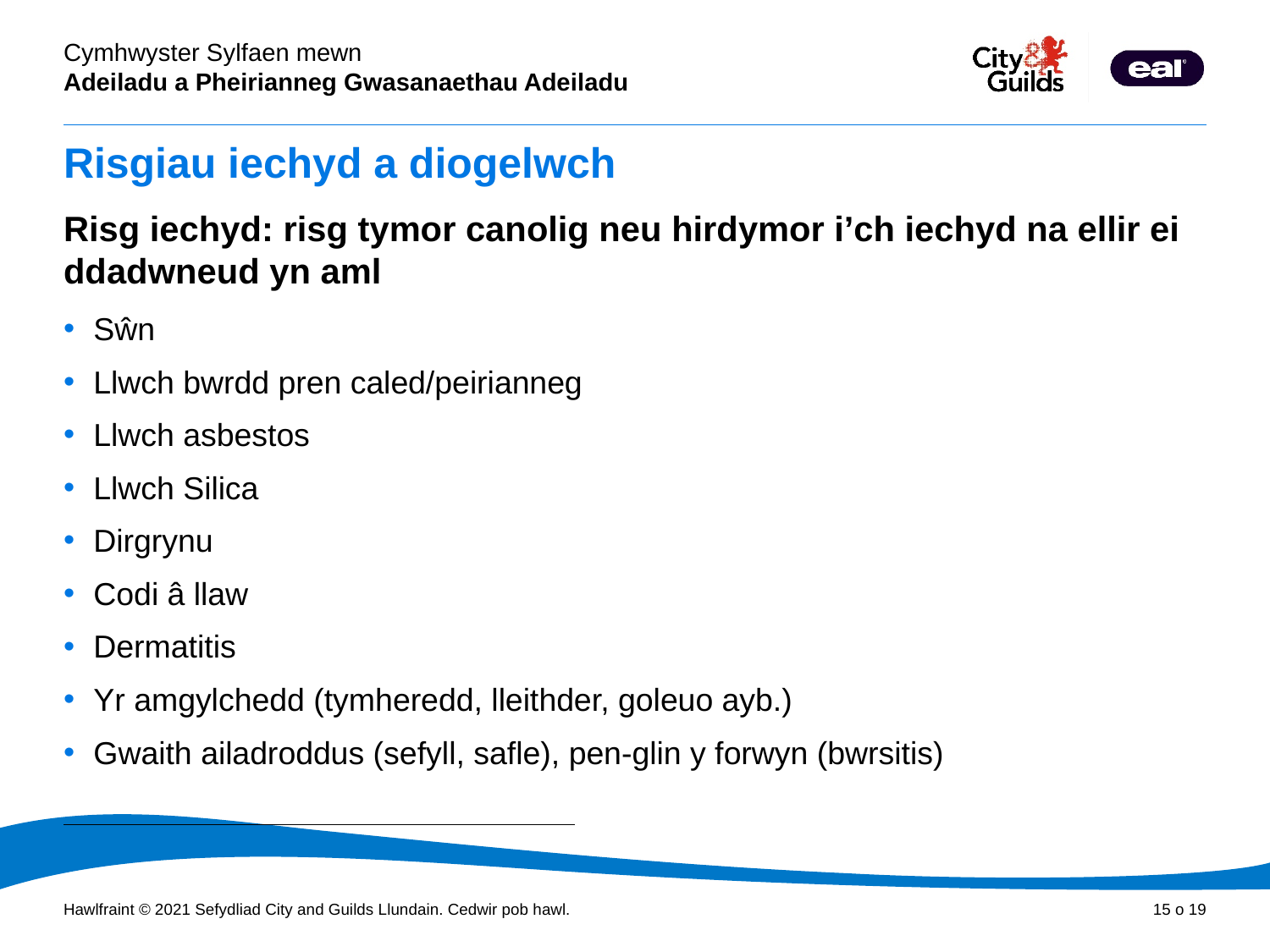

# Risgiau iechyd a diogelwch
Risg iechyd: risg tymor canolig neu hirdymor i’ch iechyd na ellir ei ddadwneud yn aml
Sŵn
Llwch bwrdd pren caled/peirianneg
Llwch asbestos
Llwch Silica
Dirgrynu
Codi â llaw
Dermatitis
Yr amgylchedd (tymheredd, lleithder, goleuo ayb.)
Gwaith ailadroddus (sefyll, safle), pen-glin y forwyn (bwrsitis)